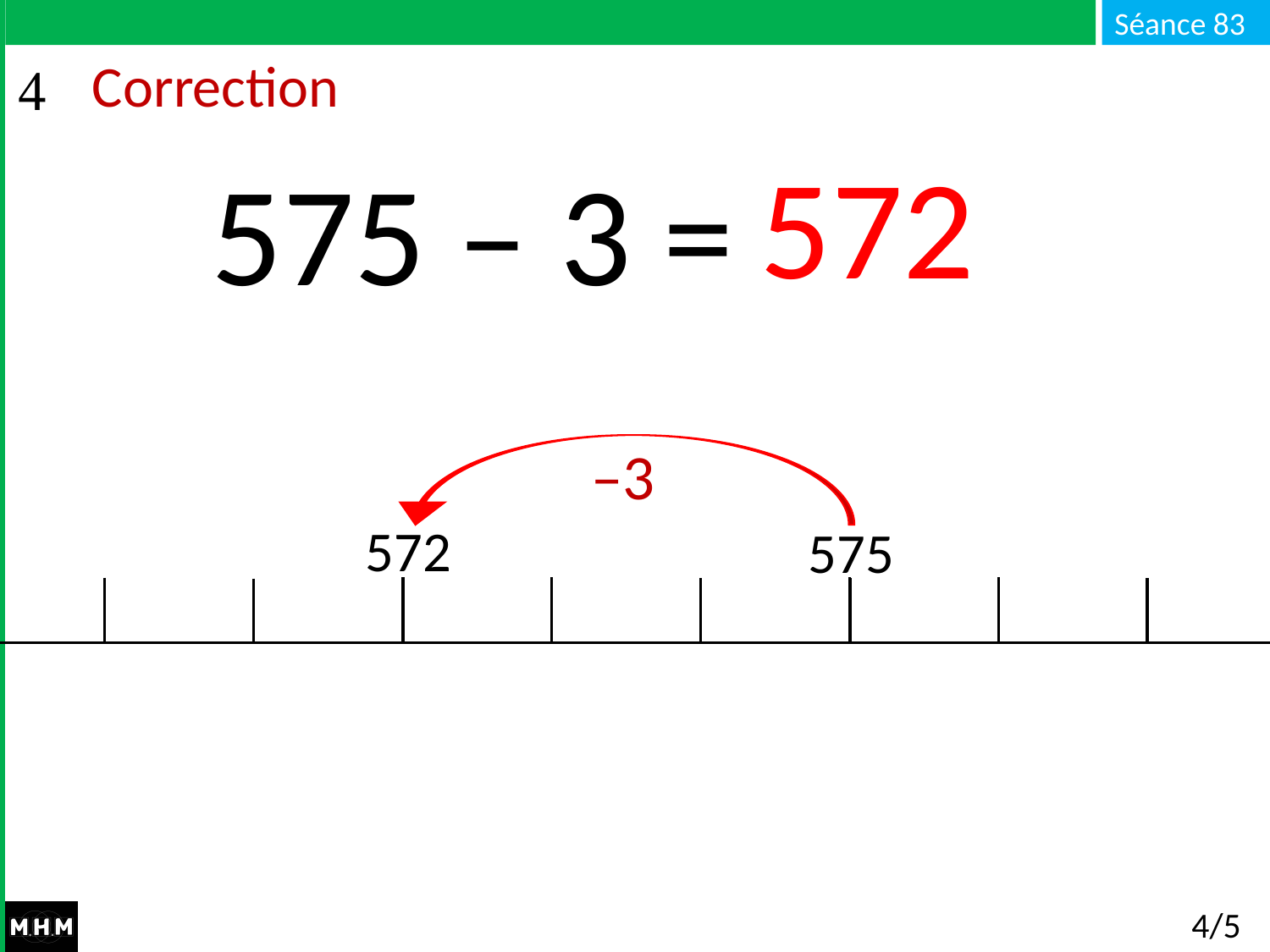

# Correction
572
575 – 3 = …
–3

572
575
4/5